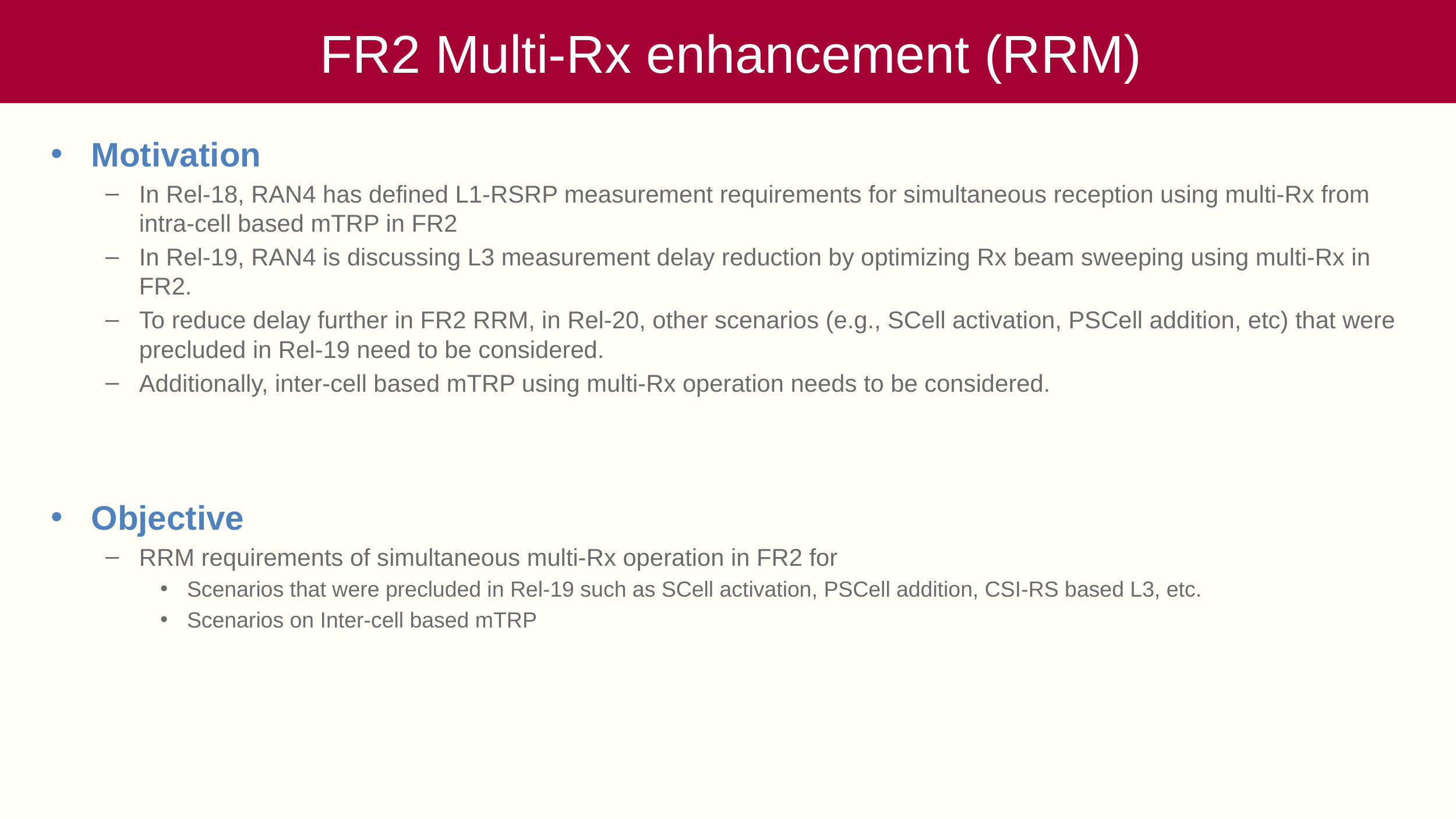

# FR2 Multi-Rx enhancement (RRM)
Motivation
In Rel-18, RAN4 has defined L1-RSRP measurement requirements for simultaneous reception using multi-Rx from intra-cell based mTRP in FR2
In Rel-19, RAN4 is discussing L3 measurement delay reduction by optimizing Rx beam sweeping using multi-Rx in FR2.
To reduce delay further in FR2 RRM, in Rel-20, other scenarios (e.g., SCell activation, PSCell addition, etc) that were precluded in Rel-19 need to be considered.
Additionally, inter-cell based mTRP using multi-Rx operation needs to be considered.

Objective
RRM requirements of simultaneous multi-Rx operation in FR2 for
Scenarios that were precluded in Rel-19 such as SCell activation, PSCell addition, CSI-RS based L3, etc.
Scenarios on Inter-cell based mTRP